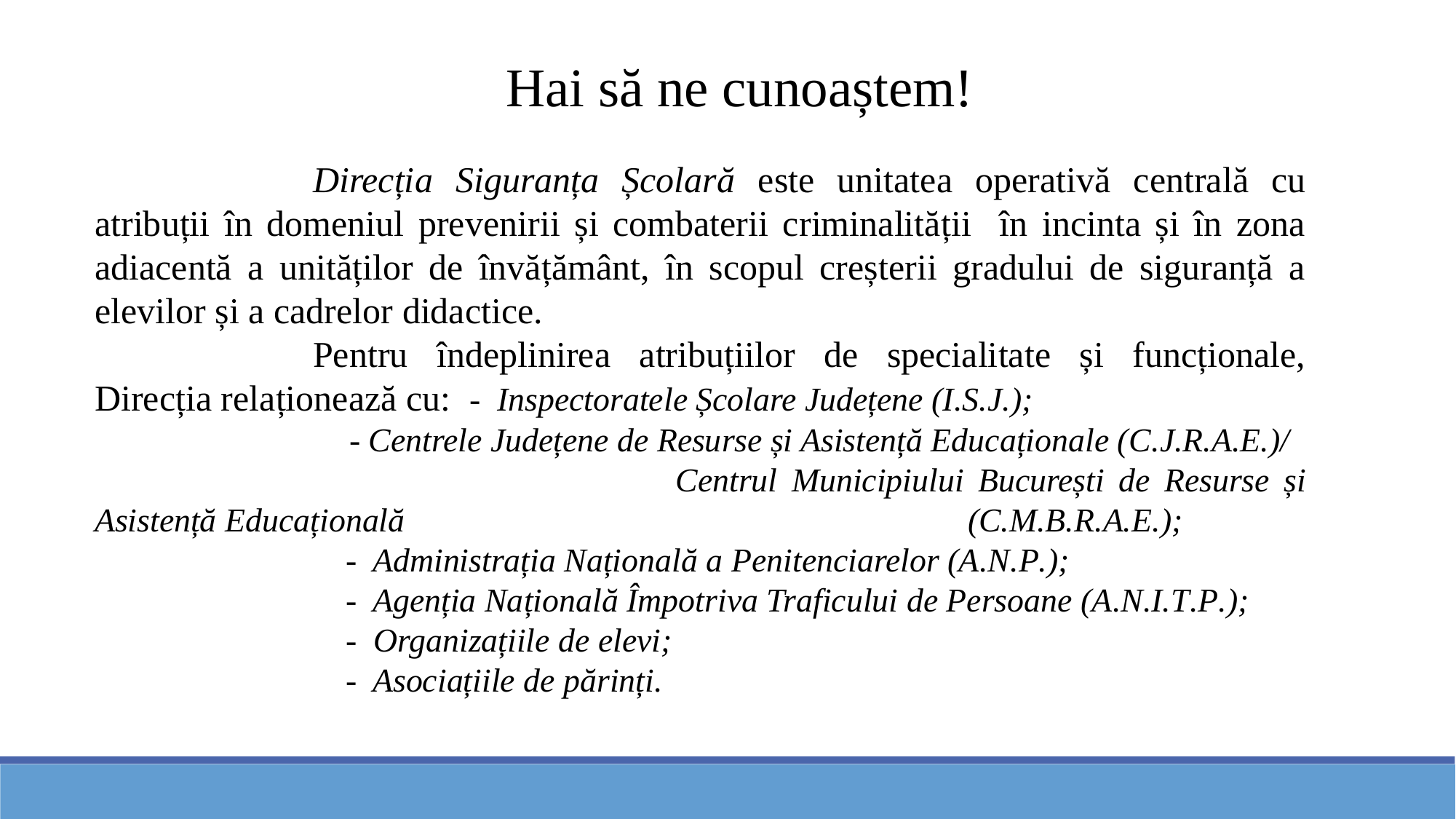

Hai să ne cunoaștem!
		Direcția Siguranța Școlară este unitatea operativă centrală cu atribuții în domeniul prevenirii și combaterii criminalității  în incinta și în zona adiacentă a unităților de învățământ, în scopul creșterii gradului de siguranță a elevilor și a cadrelor didactice.
		Pentru îndeplinirea atribuțiilor de specialitate și funcționale, Direcția relaționează cu:  -  Inspectoratele Școlare Județene (I.S.J.);
                              - Centrele Județene de Resurse și Asistență Educaționale (C.J.R.A.E.)/         					Centrul Municipiului București de Resurse și Asistență Educațională    					(C.M.B.R.A.E.);
                              -  Administrația Națională a Penitenciarelor (A.N.P.);
                              -  Agenția Națională Împotriva Traficului de Persoane (A.N.I.T.P.);
                              -  Organizațiile de elevi;
                              -  Asociațiile de părinți.